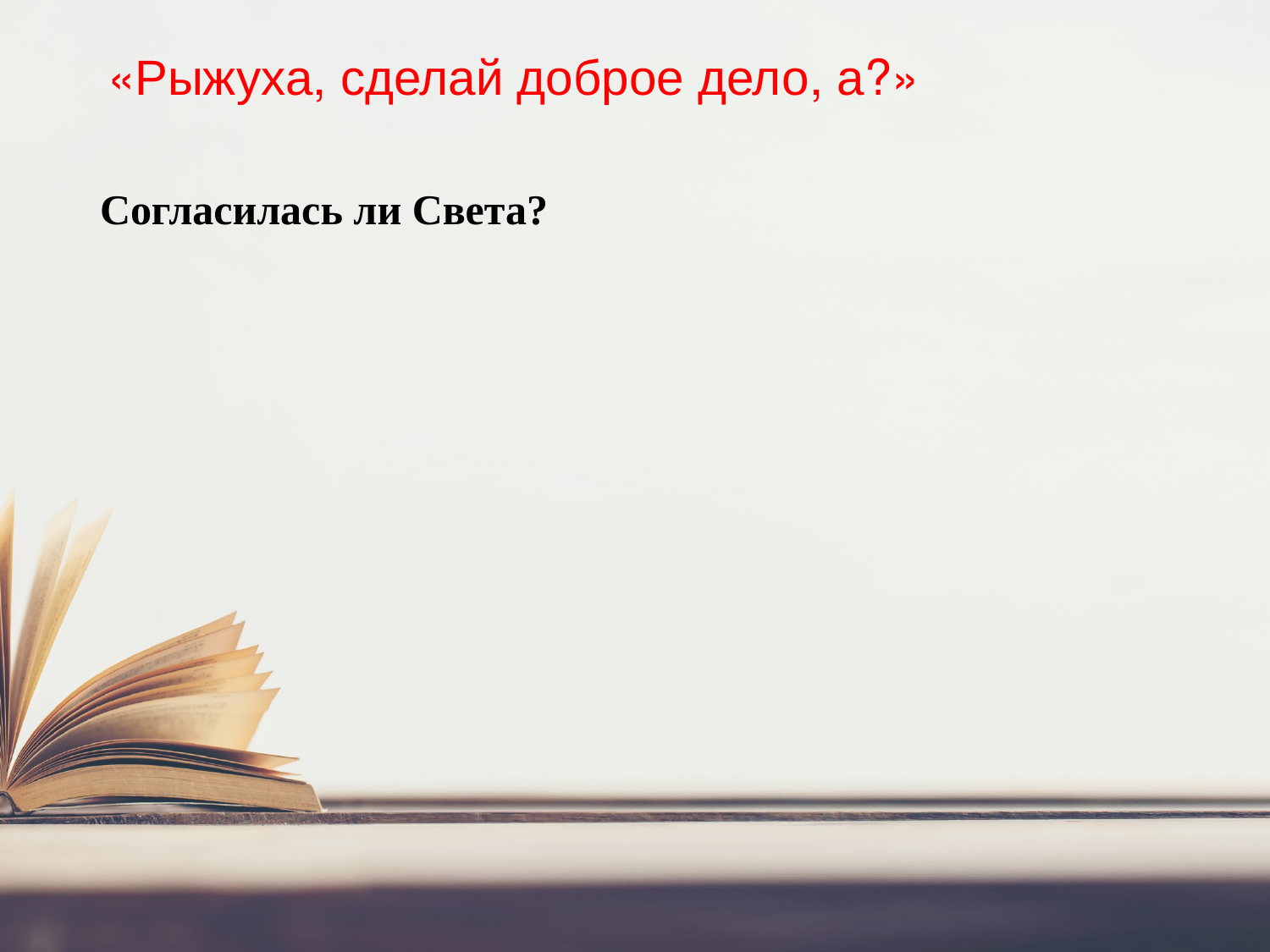

# «Рыжуха, сделай доброе дело, а?»
Согласилась ли Света?